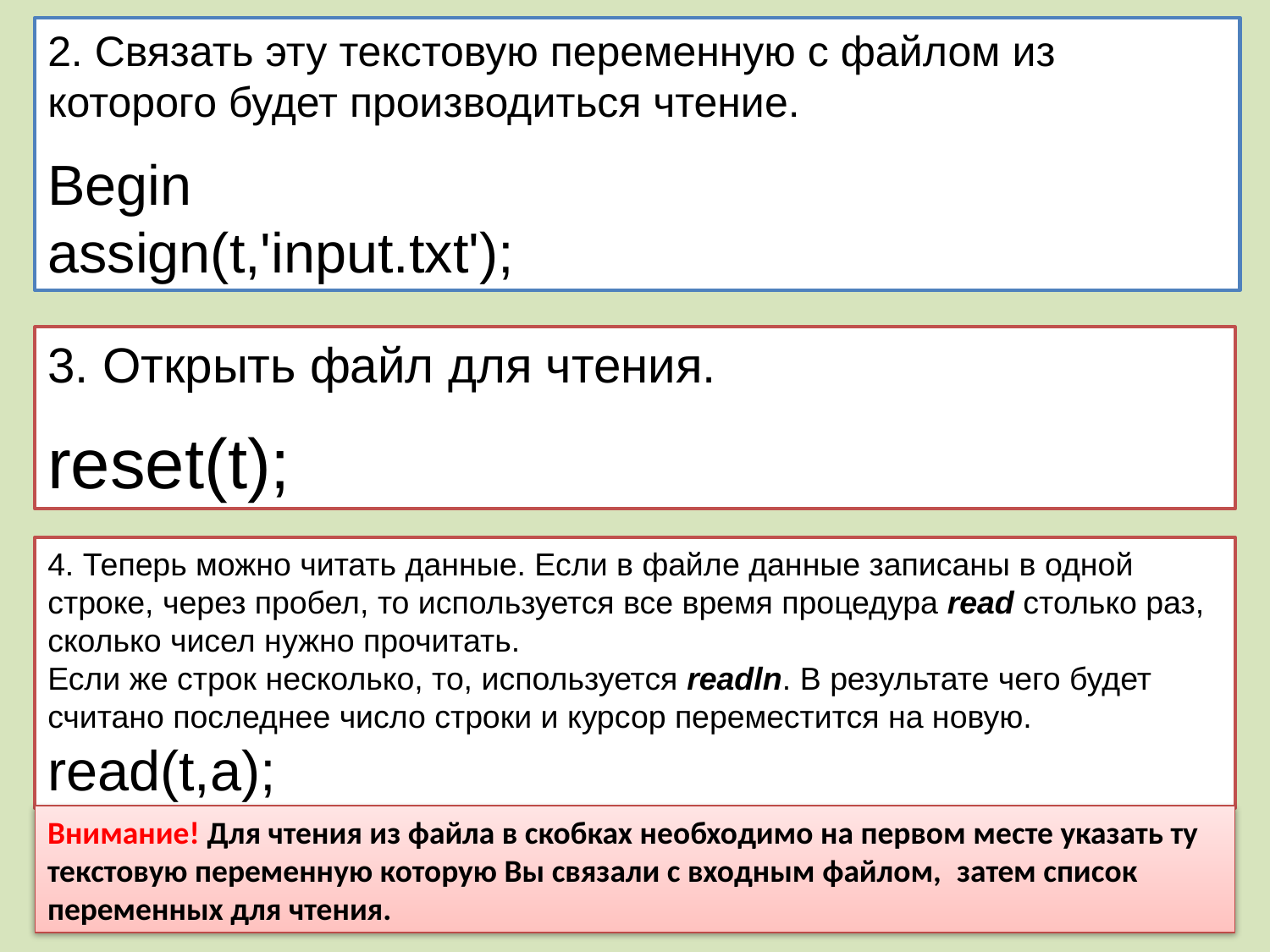

2. Связать эту текстовую переменную с файлом из которого будет производиться чтение.
Begin
assign(t,'input.txt');
3. Открыть файл для чтения.
reset(t);
4. Теперь можно читать данные. Если в файле данные записаны в одной строке, через пробел, то используется все время процедура read столько раз, сколько чисел нужно прочитать.
Если же строк несколько, то, используется readln. В результате чего будет считано последнее число строки и курсор переместится на новую.
read(t,a);
Внимание! Для чтения из файла в скобках необходимо на первом месте указать ту текстовую переменную которую Вы связали с входным файлом,  затем список переменных для чтения.